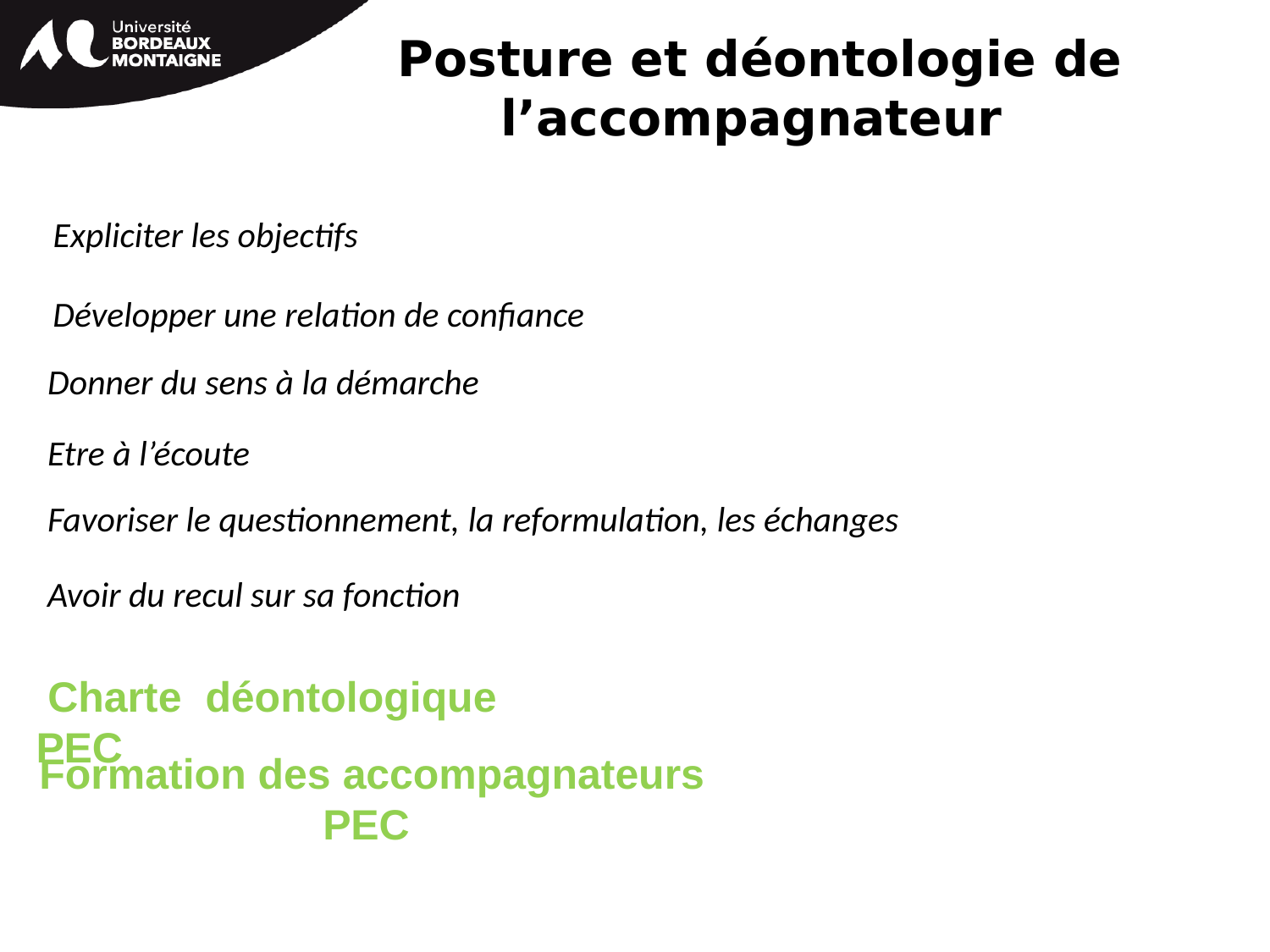

# Posture et déontologie de l’accompagnateur
Expliciter les objectifs
Développer une relation de confiance
Donner du sens à la démarche
Etre à l’écoute
Favoriser le questionnement, la reformulation, les échanges
Avoir du recul sur sa fonction
 Charte  déontologique PEC
Formation des accompagnateurs PEC